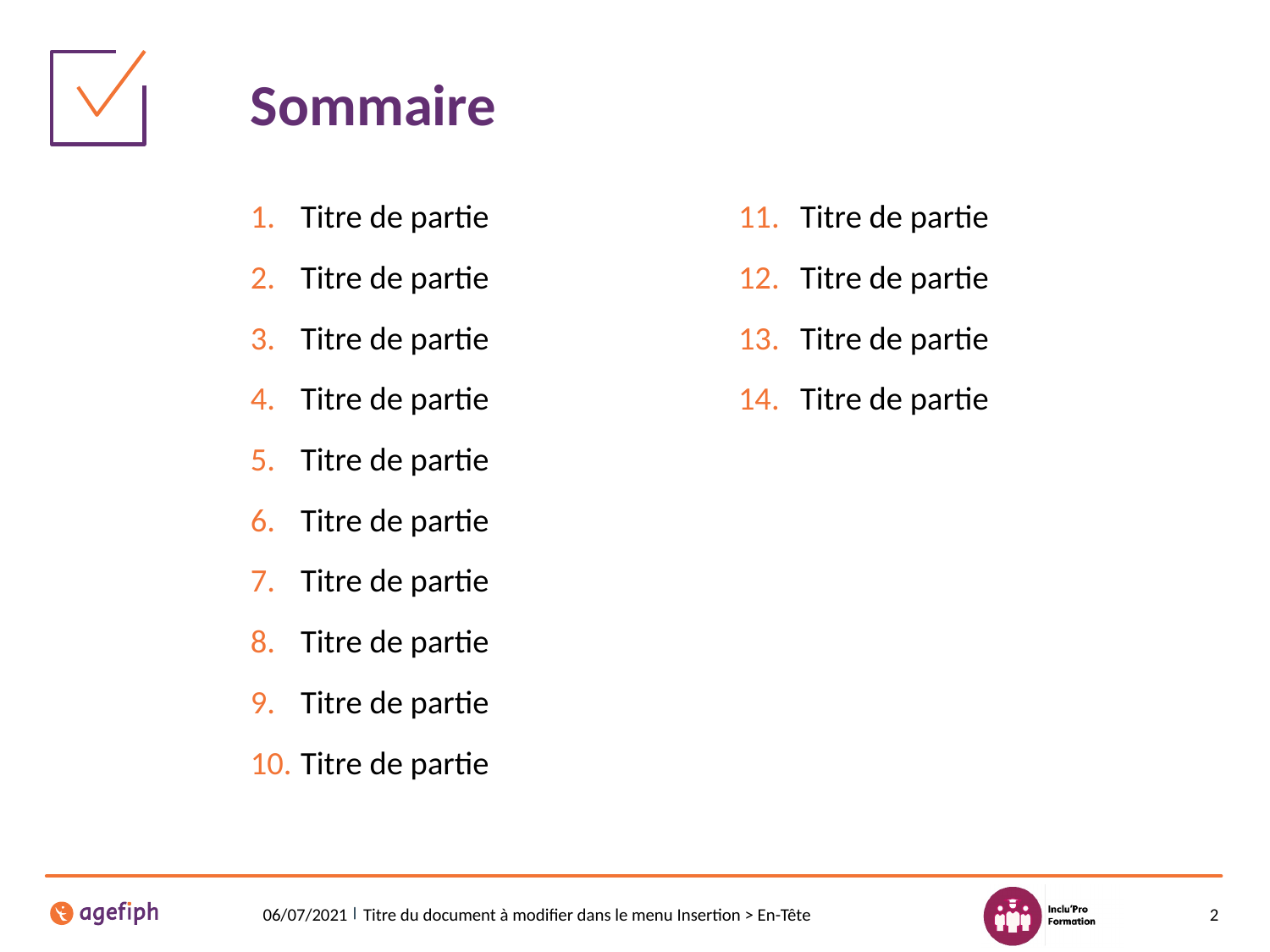

# Sommaire
Titre de partie
Titre de partie
Titre de partie
Titre de partie
Titre de partie
Titre de partie
Titre de partie
Titre de partie
Titre de partie
Titre de partie
Titre de partie
Titre de partie
Titre de partie
Titre de partie
06/07/2021
Titre du document à modifier dans le menu Insertion > En-Tête
2